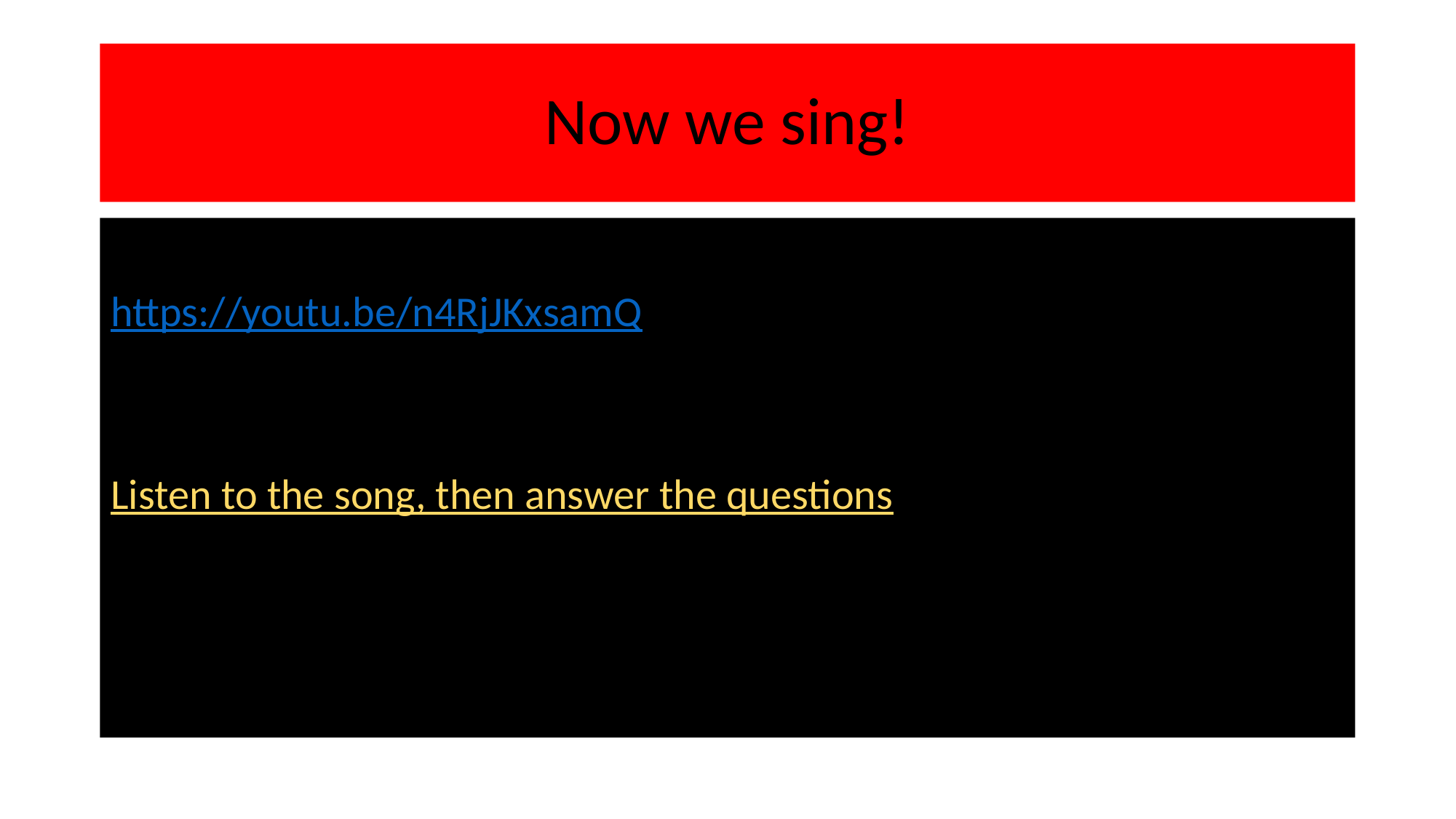

# Now we sing!

https://youtu.be/n4RjJKxsamQ

Listen to the song, then answer the questions